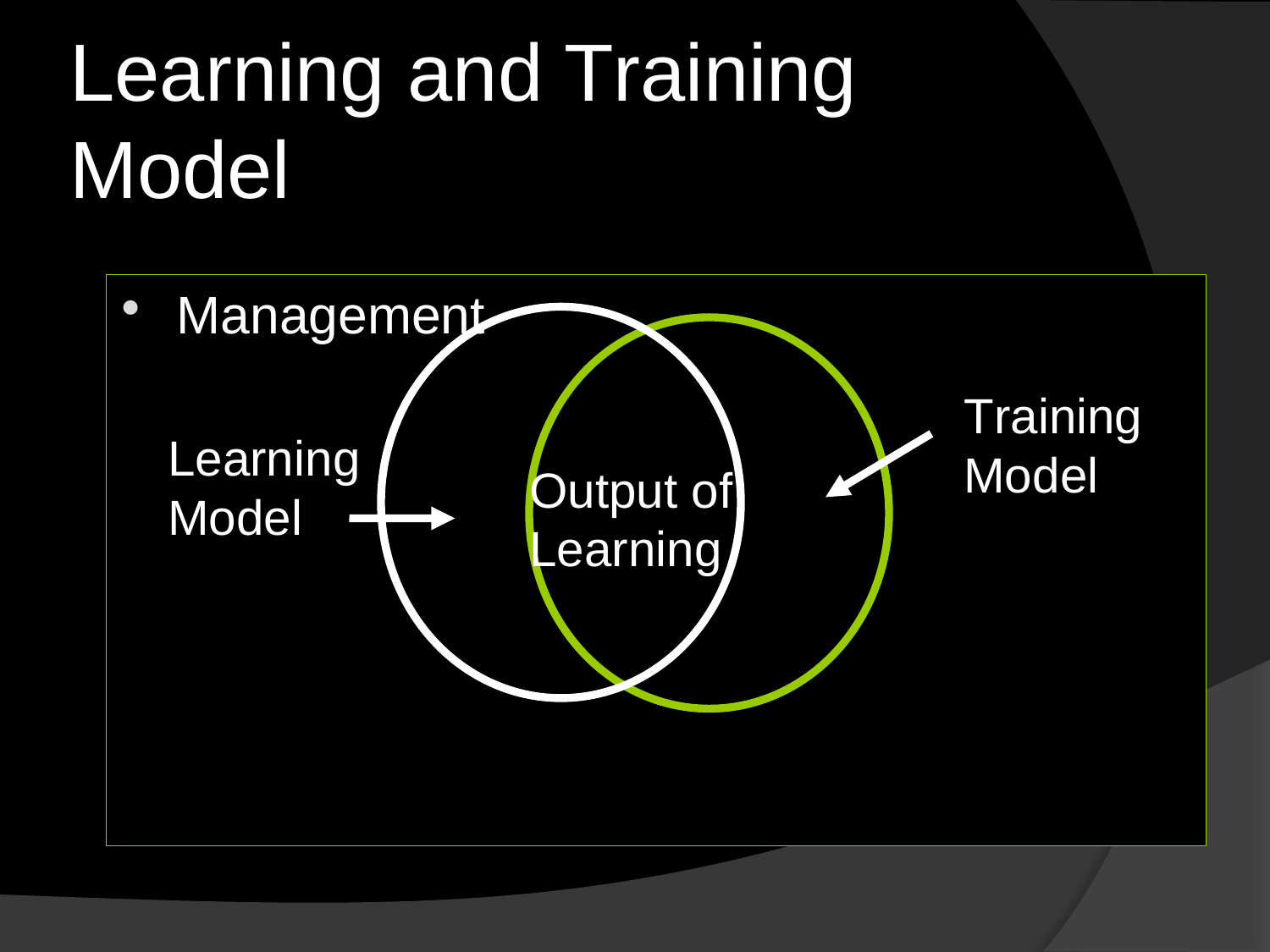

# Learning and Training Model

Management

Training
Model
Learning
Model

Output of
Learning